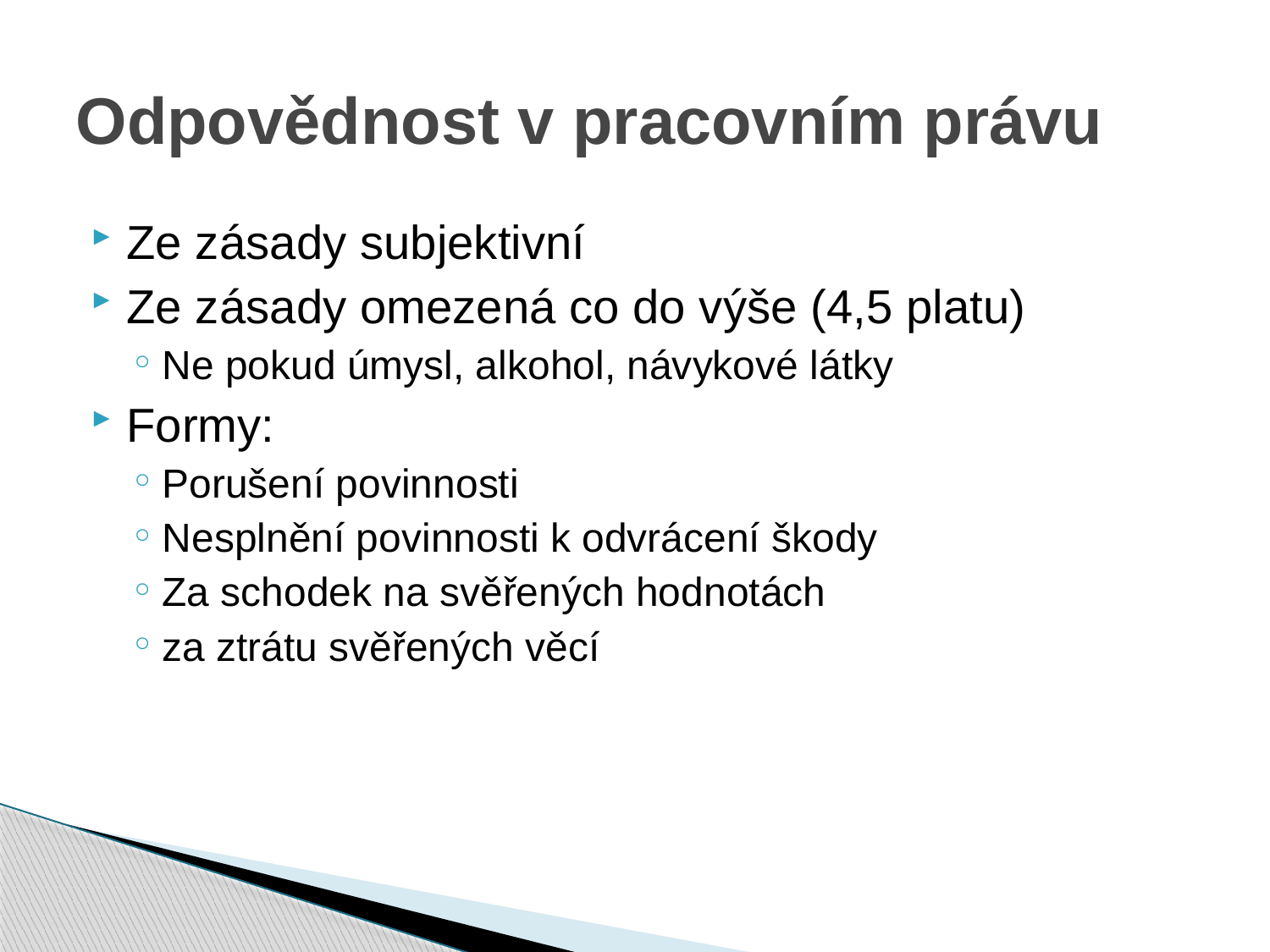

# Odpovědnost v pracovním právu
Ze zásady subjektivní
Ze zásady omezená co do výše (4,5 platu)
Ne pokud úmysl, alkohol, návykové látky
Formy:
Porušení povinnosti
Nesplnění povinnosti k odvrácení škody
Za schodek na svěřených hodnotách
za ztrátu svěřených věcí